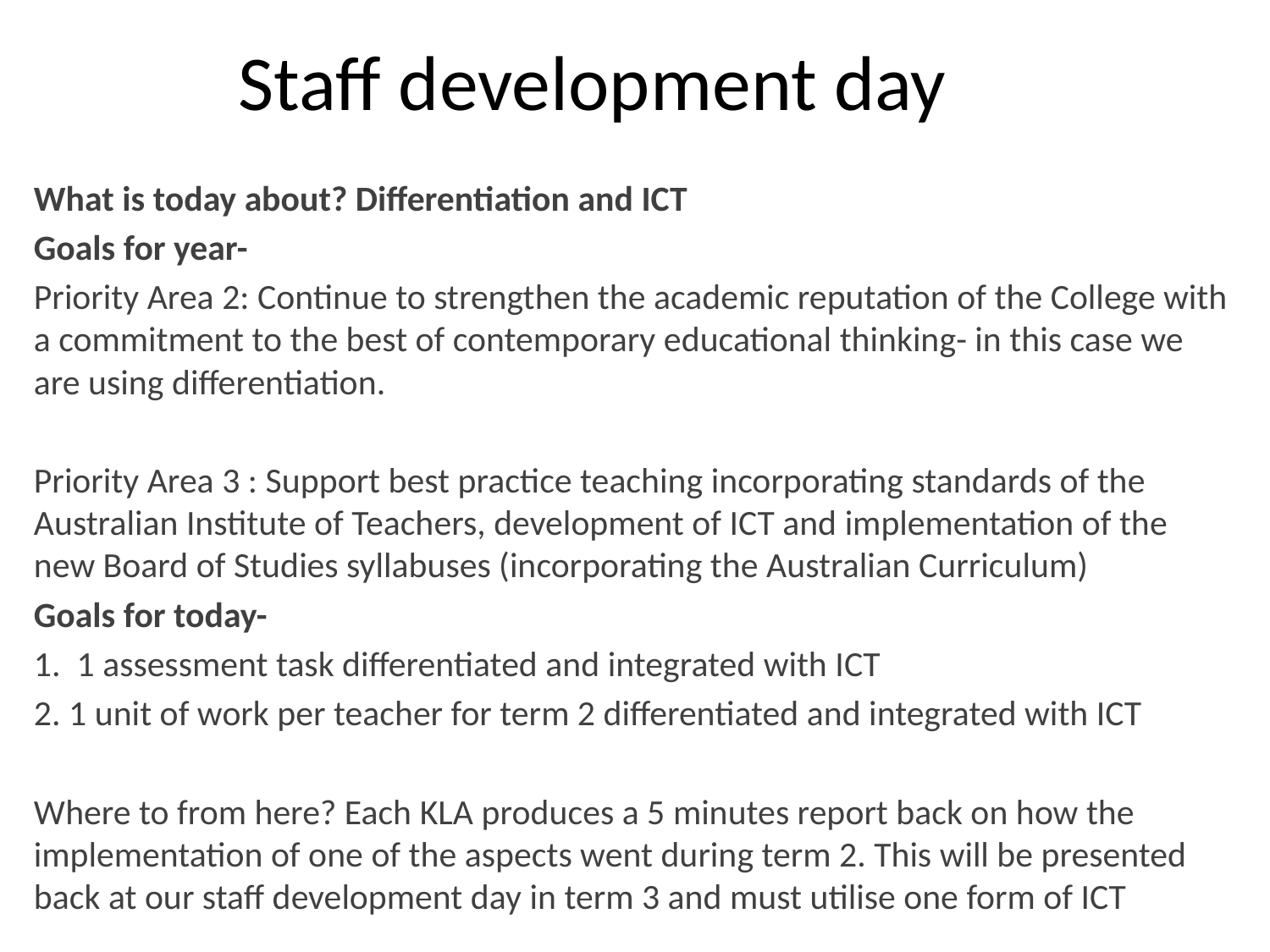

# Staff development day
What is today about? Differentiation and ICT
Goals for year-
Priority Area 2: Continue to strengthen the academic reputation of the College with a commitment to the best of contemporary educational thinking- in this case we are using differentiation.

Priority Area 3 : Support best practice teaching incorporating standards of the Australian Institute of Teachers, development of ICT and implementation of the new Board of Studies syllabuses (incorporating the Australian Curriculum)
Goals for today-
1.  1 assessment task differentiated and integrated with ICT
2. 1 unit of work per teacher for term 2 differentiated and integrated with ICT

Where to from here? Each KLA produces a 5 minutes report back on how the implementation of one of the aspects went during term 2. This will be presented back at our staff development day in term 3 and must utilise one form of ICT